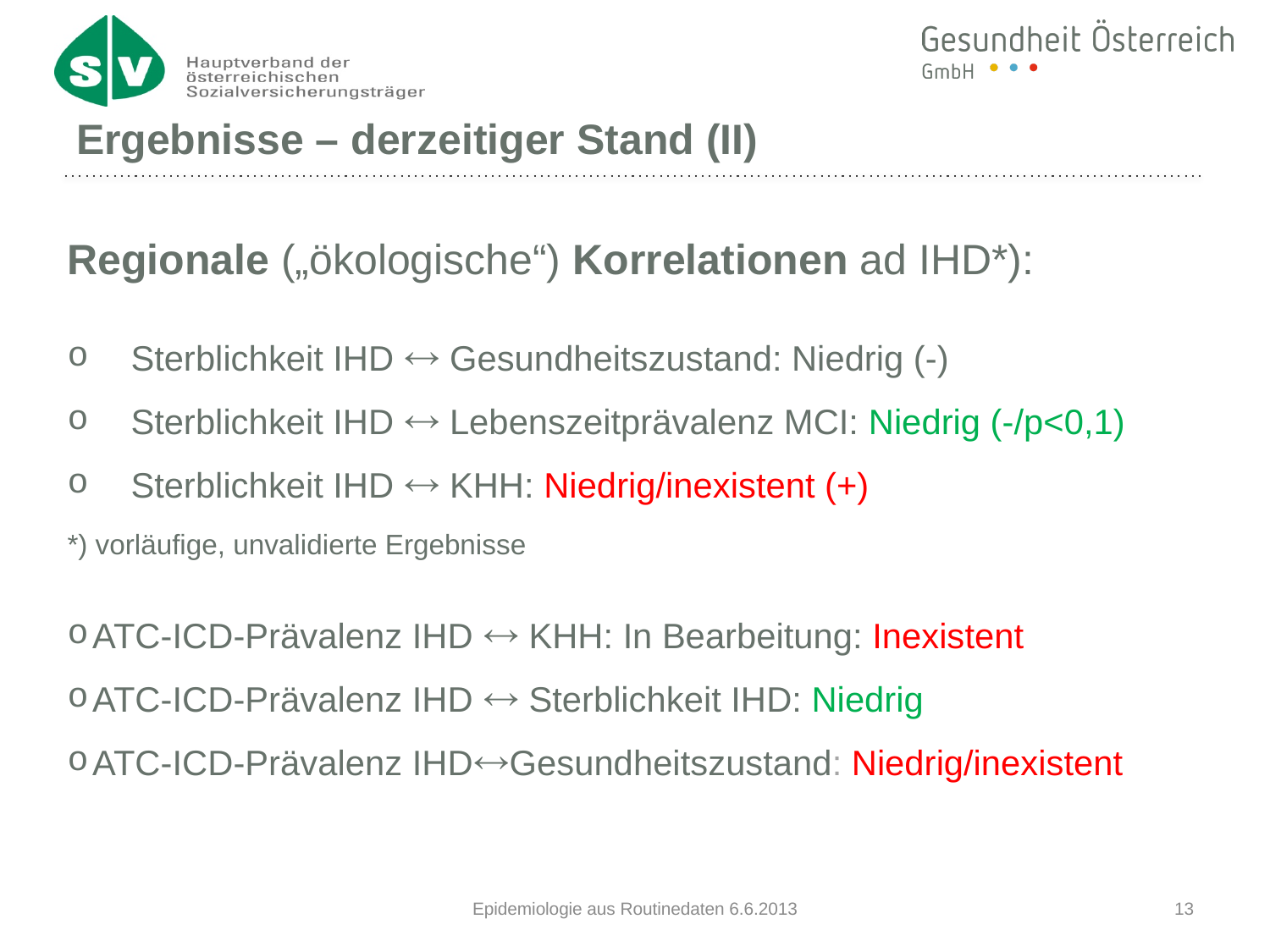

# Ergebnisse – derzeitiger Stand (II)
Regionale („ökologische“) Korrelationen ad IHD*):

Sterblichkeit IHD ↔ Gesundheitszustand: Niedrig (-)
Sterblichkeit IHD ↔ Lebenszeitprävalenz MCI: Niedrig (-/p<0,1)
Sterblichkeit IHD ↔ KHH: Niedrig/inexistent (+)
*) vorläufige, unvalidierte Ergebnisse

ATC-ICD-Prävalenz IHD ↔ KHH: In Bearbeitung: Inexistent
ATC-ICD-Prävalenz IHD ↔ Sterblichkeit IHD: Niedrig
ATC-ICD-Prävalenz IHD↔Gesundheitszustand: Niedrig/inexistent
Epidemiologie aus Routinedaten 6.6.2013
13